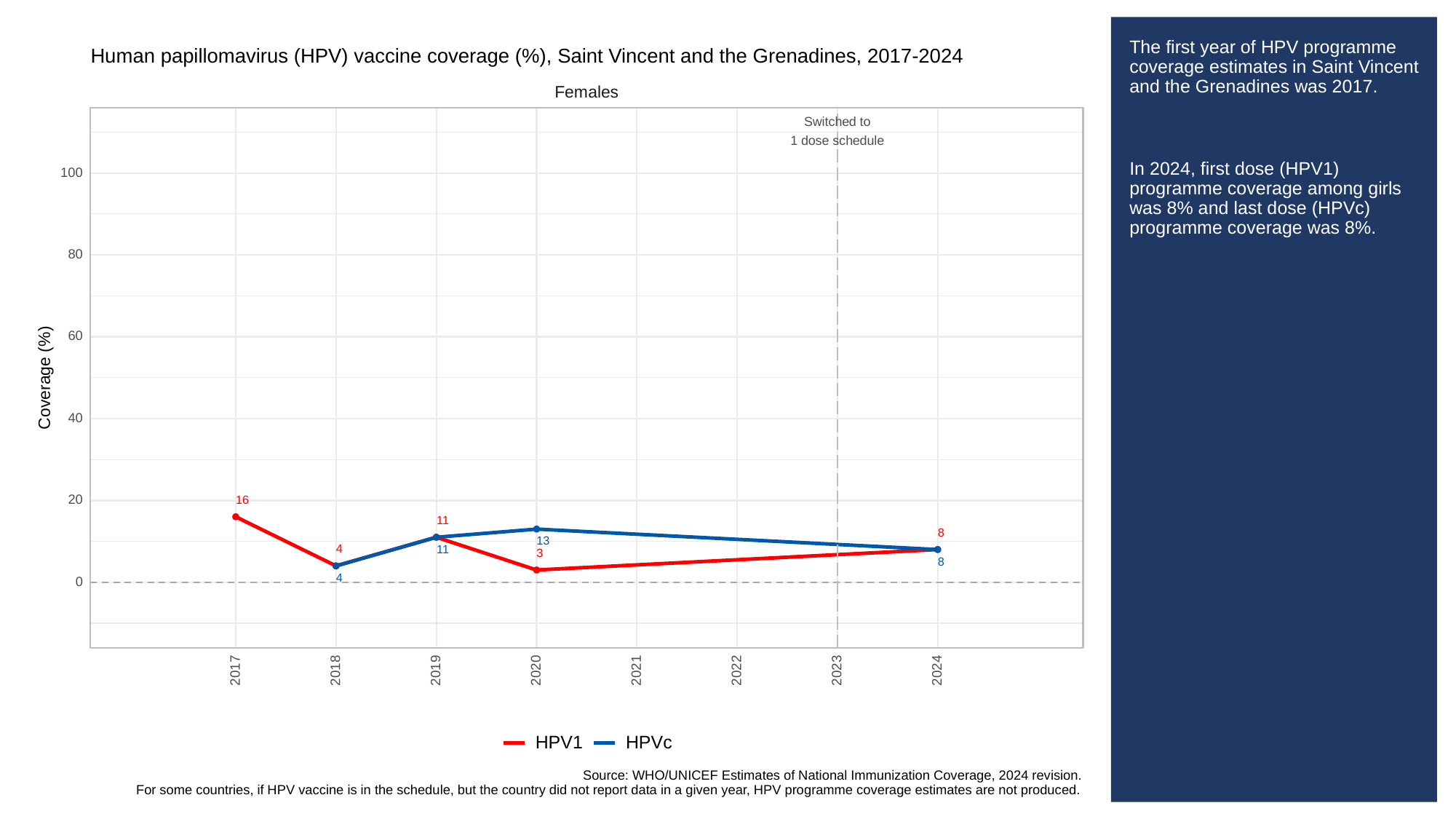

# The first year of HPV programme coverage estimates in Saint Vincent and the Grenadines was 2017.

In 2024, first dose (HPV1) programme coverage among girls was 8% and last dose (HPVc) programme coverage was 8%.

Human papillomavirus (HPV) vaccine coverage (%), Saint Vincent and the Grenadines, 2017-2024
Females

Switched to

1 dose schedule
100

80

60

Coverage (%)

40

20
16

11

8

13

4
11

3
8

4
0

2023
2017
2018
2019
2020
2021
2022
2024
HPVc
HPV1

Source: WHO/UNICEF Estimates of National Immunization Coverage, 2024 revision.
For some countries, if HPV vaccine is in the schedule, but the country did not report data in a given year, HPV programme coverage estimates are not produced.